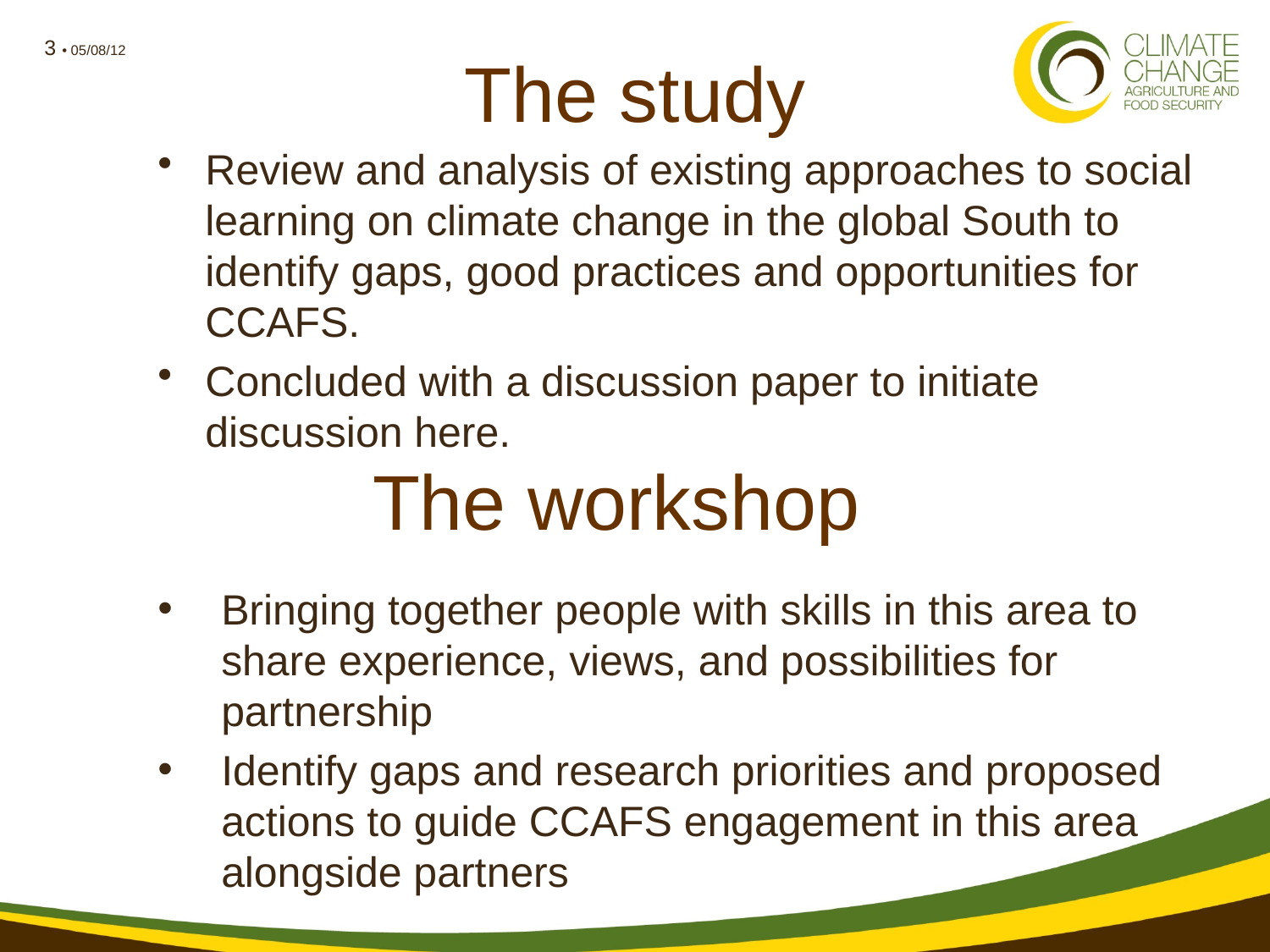

# The study
Review and analysis of existing approaches to social learning on climate change in the global South to identify gaps, good practices and opportunities for CCAFS.
Concluded with a discussion paper to initiate discussion here.

Bringing together people with skills in this area to share experience, views, and possibilities for partnership
Identify gaps and research priorities and proposed actions to guide CCAFS engagement in this area alongside partners
The workshop